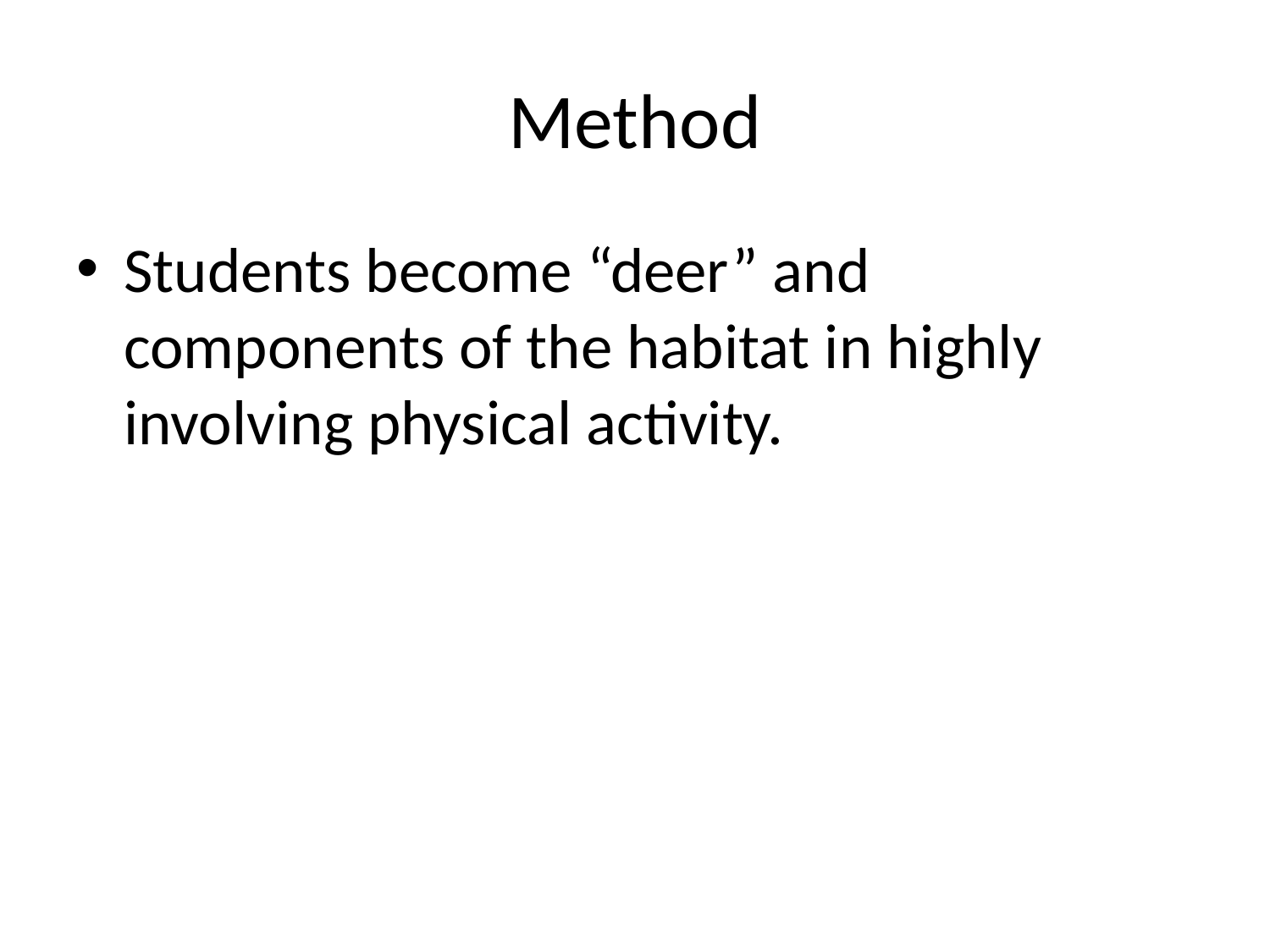

# Method
Students become “deer” and components of the habitat in highly involving physical activity.